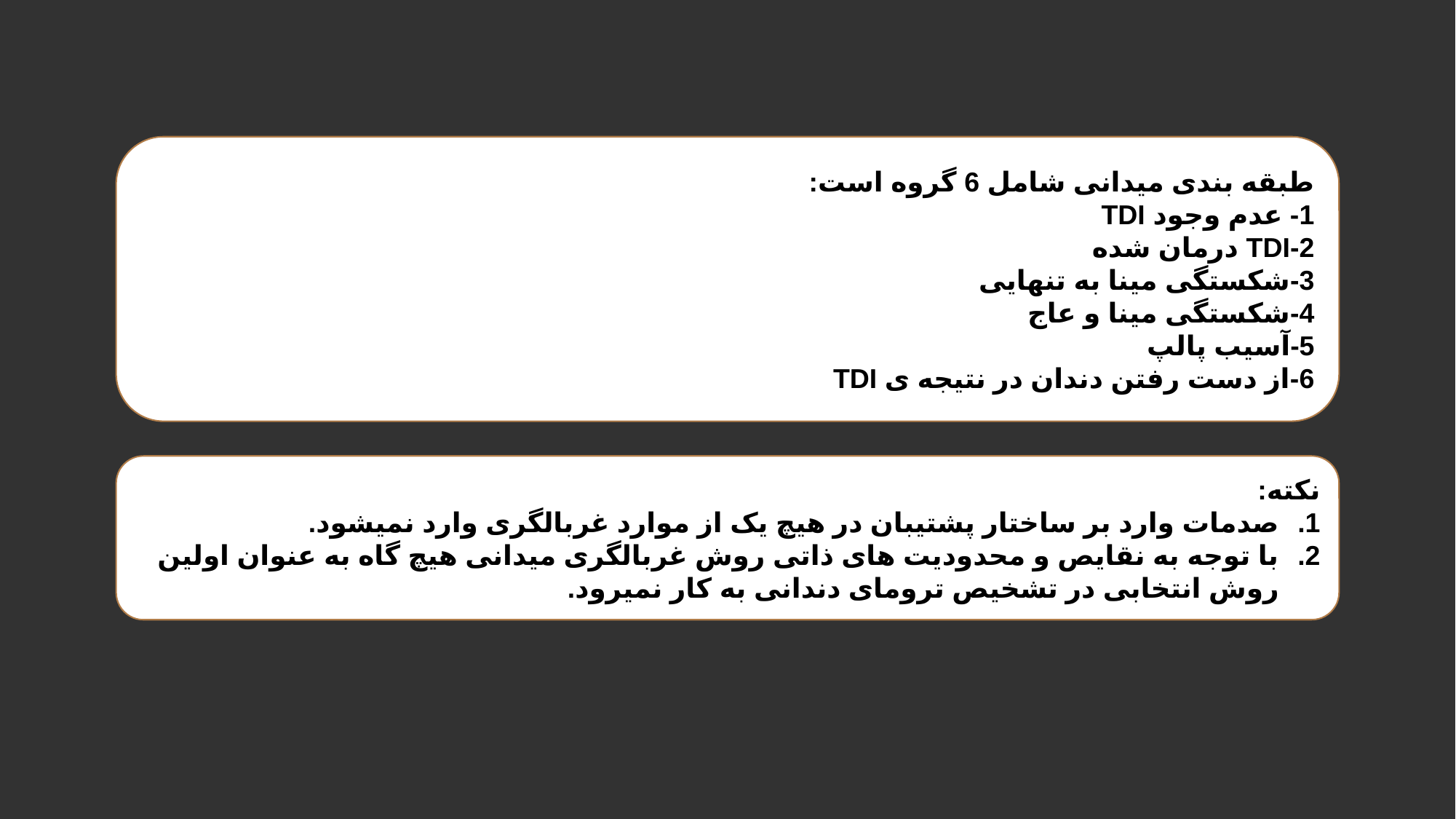

طبقه بندی میدانی شامل 6 گروه است:
1- عدم وجود TDI
2-TDI درمان شده
3-شکستگی مینا به تنهایی
4-شکستگی مینا و عاج
5-آسیب پالپ
6-از دست رفتن دندان در نتیجه ی TDI

نکته:
صدمات وارد بر ساختار پشتیبان در هیچ یک از موارد غربالگری وارد نمیشود.
با توجه به نقایص و محدودیت های ذاتی روش غربالگری میدانی هیچ گاه به عنوان اولین روش انتخابی در تشخیص ترومای دندانی به کار نمیرود.